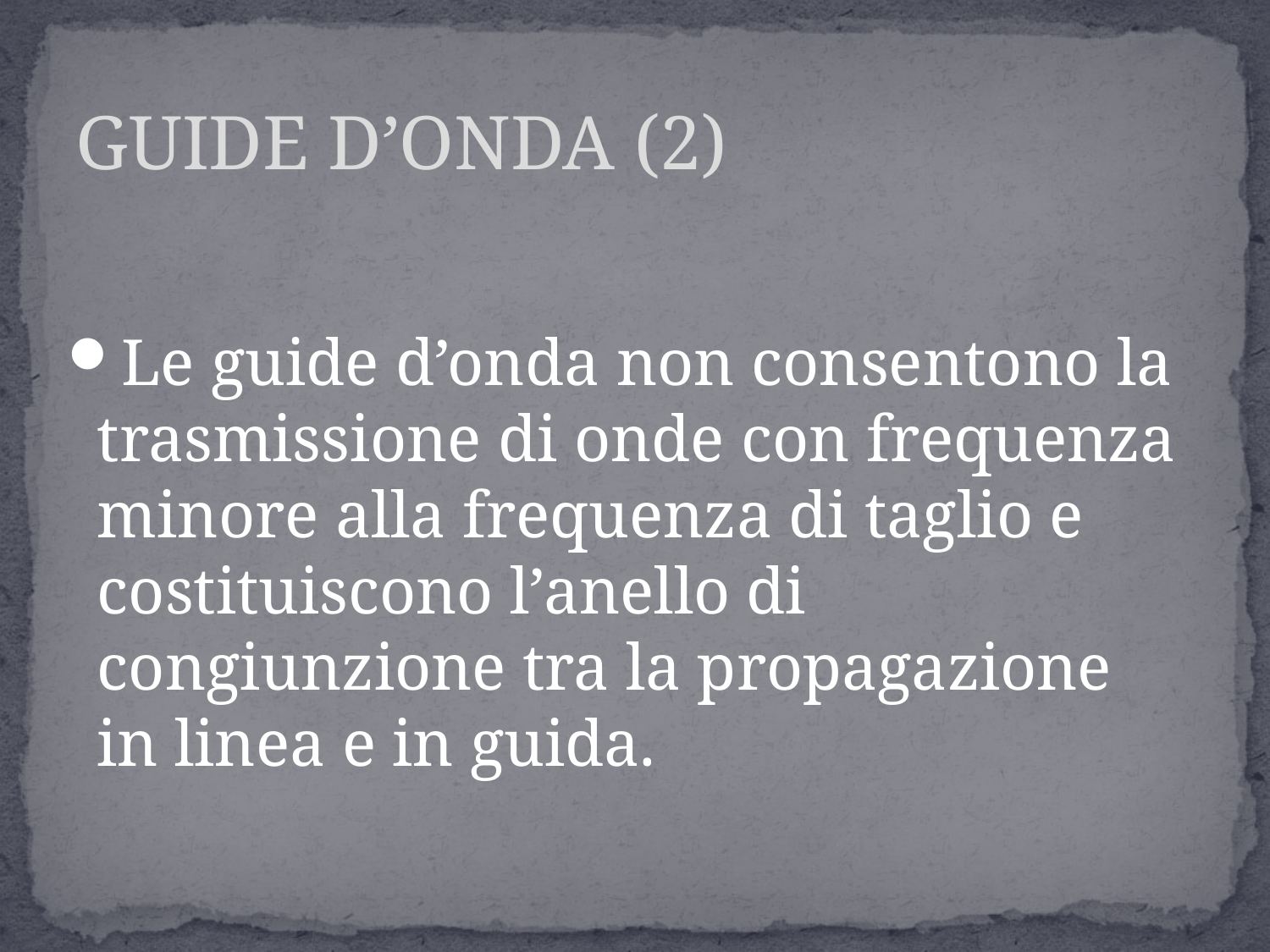

GUIDE D’ONDA (2)
Le guide d’onda non consentono la trasmissione di onde con frequenza minore alla frequenza di taglio e costituiscono l’anello di congiunzione tra la propagazione in linea e in guida.